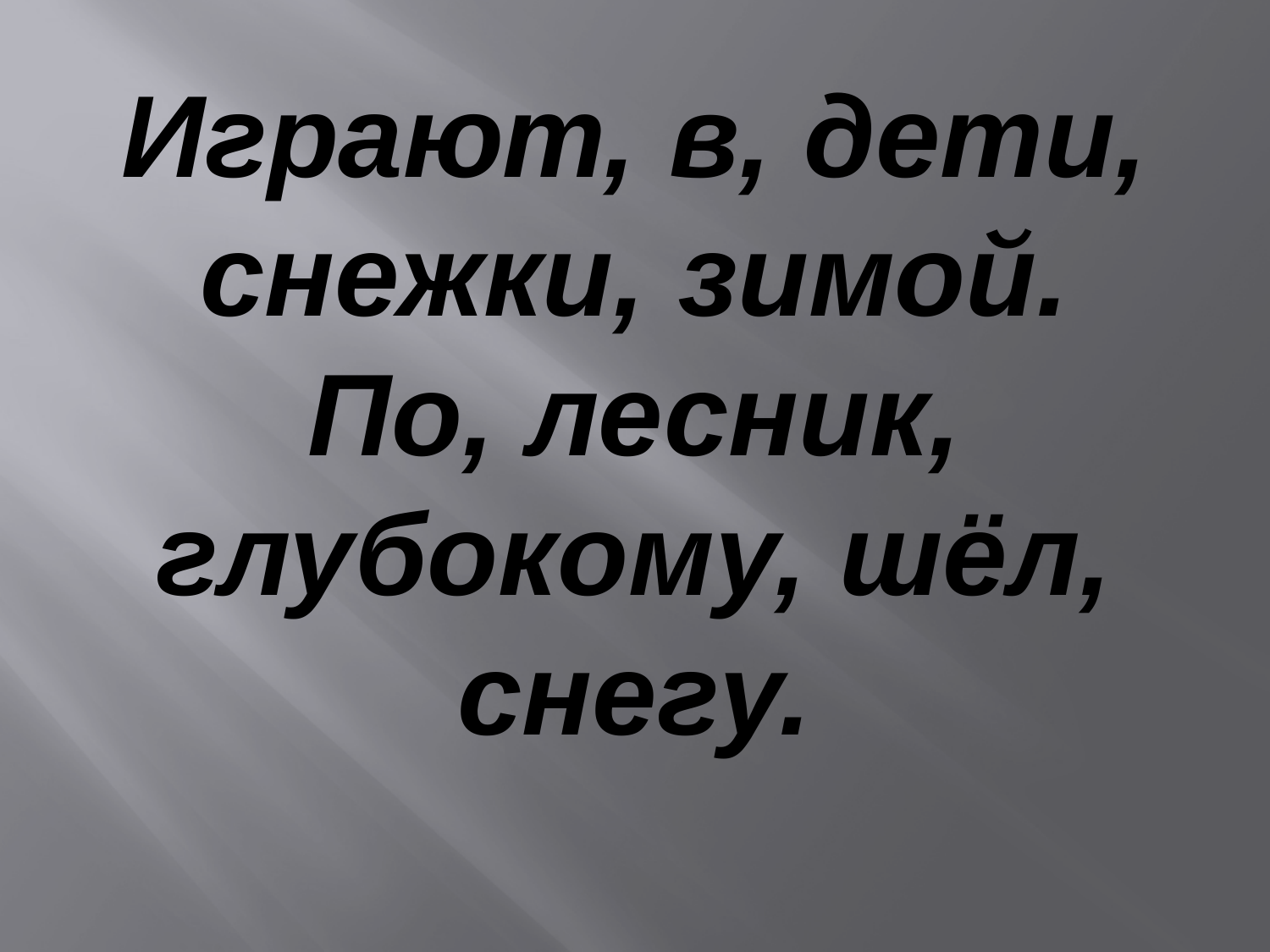

# Играют, в, дети, снежки, зимой. По, лесник, глубокому, шёл, снегу.